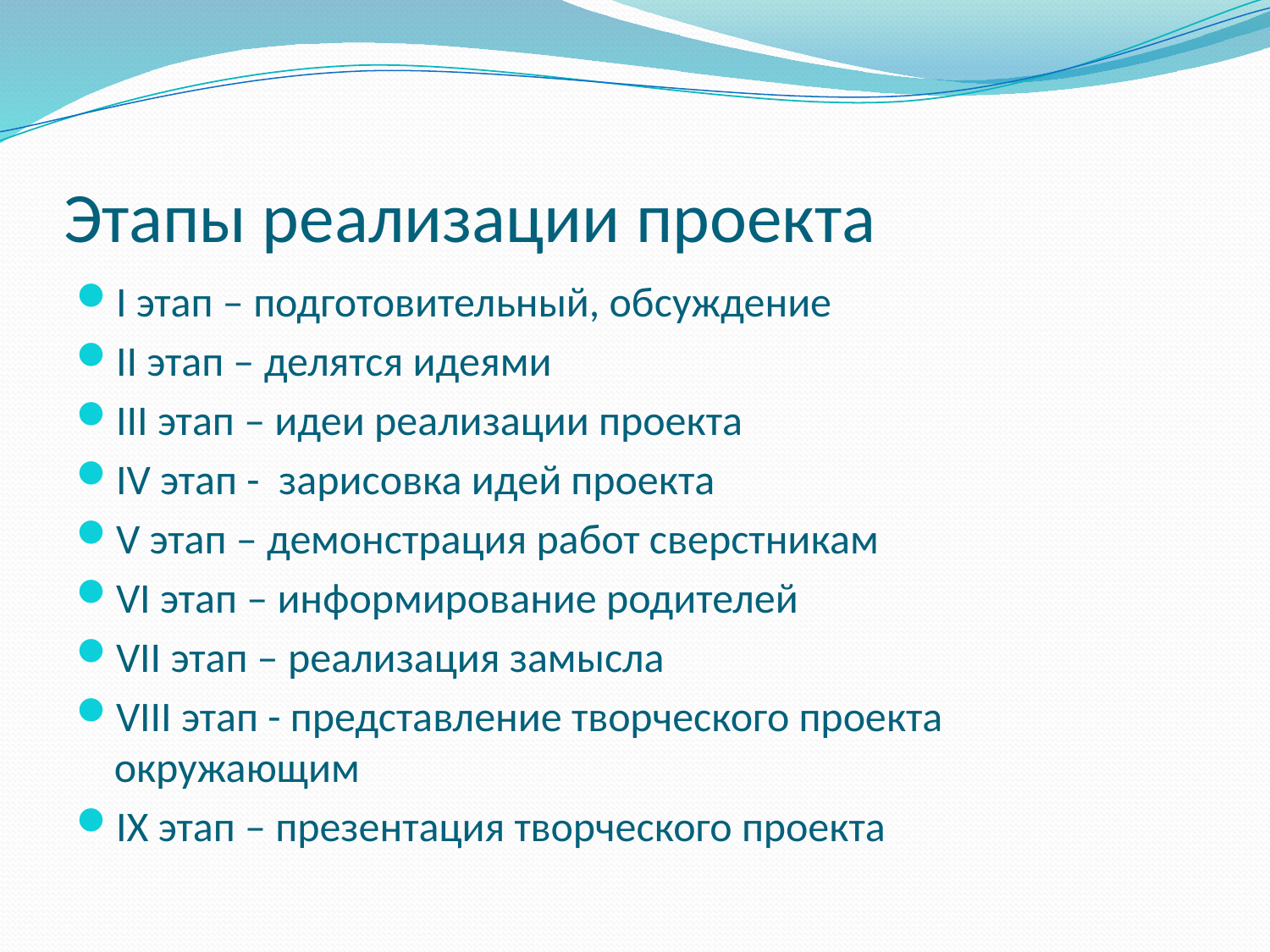

# Этапы реализации проекта
I этап – подготовительный, обсуждение
II этап – делятся идеями
III этап – идеи реализации проекта
IV этап -  зарисовка идей проекта
V этап – демонстрация работ сверстникам
VI этап – информирование родителей
VII этап – реализация замысла
VIII этап - представление творческого проекта окружающим
IX этап – презентация творческого проекта